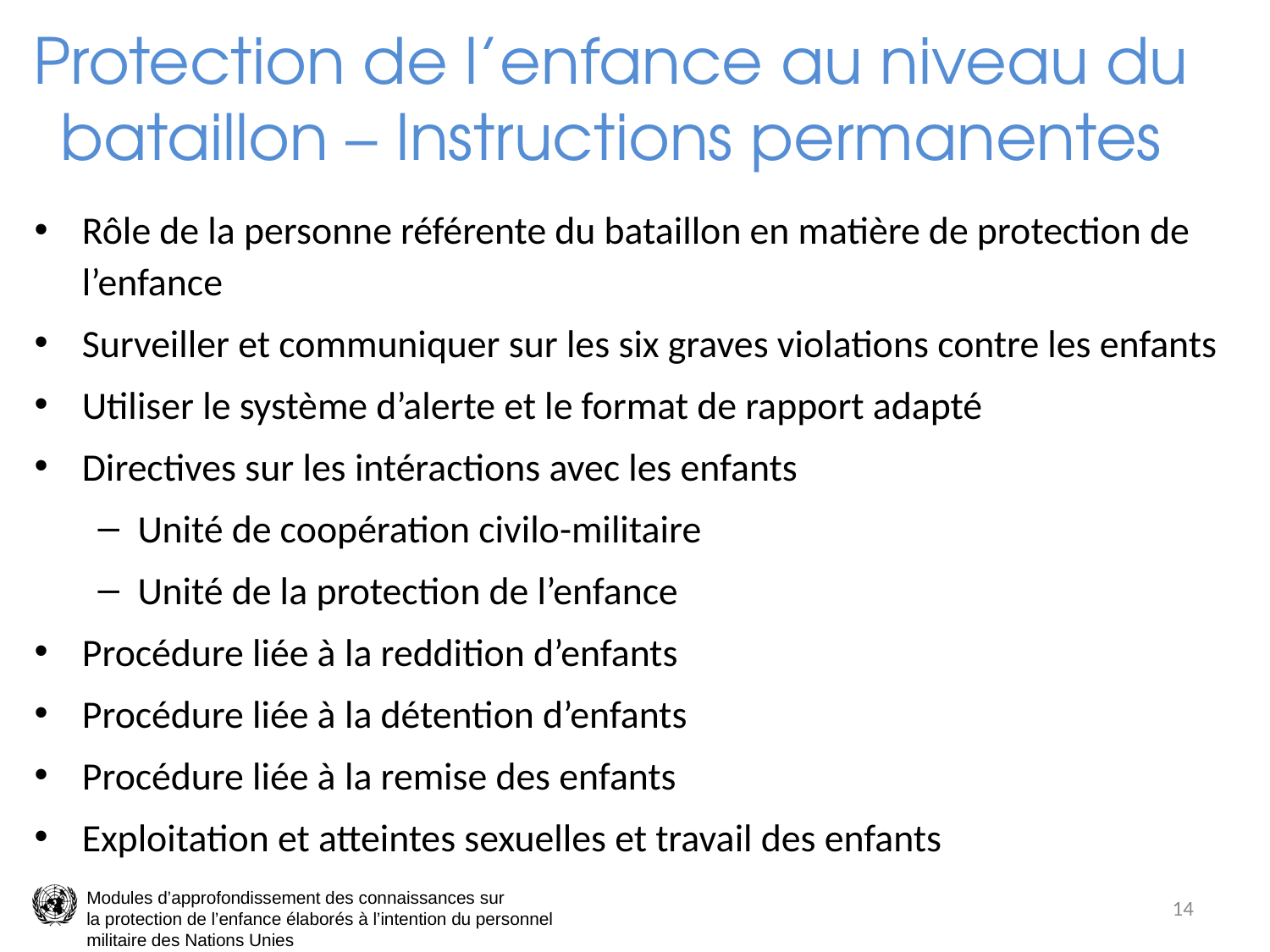

# Protection de l’enfance au niveau du bataillon – Instructions permanentes
Rôle de la personne référente du bataillon en matière de protection de l’enfance
Surveiller et communiquer sur les six graves violations contre les enfants
Utiliser le système d’alerte et le format de rapport adapté
Directives sur les intéractions avec les enfants
Unité de coopération civilo-militaire
Unité de la protection de l’enfance
Procédure liée à la reddition d’enfants
Procédure liée à la détention d’enfants
Procédure liée à la remise des enfants
Exploitation et atteintes sexuelles et travail des enfants

14